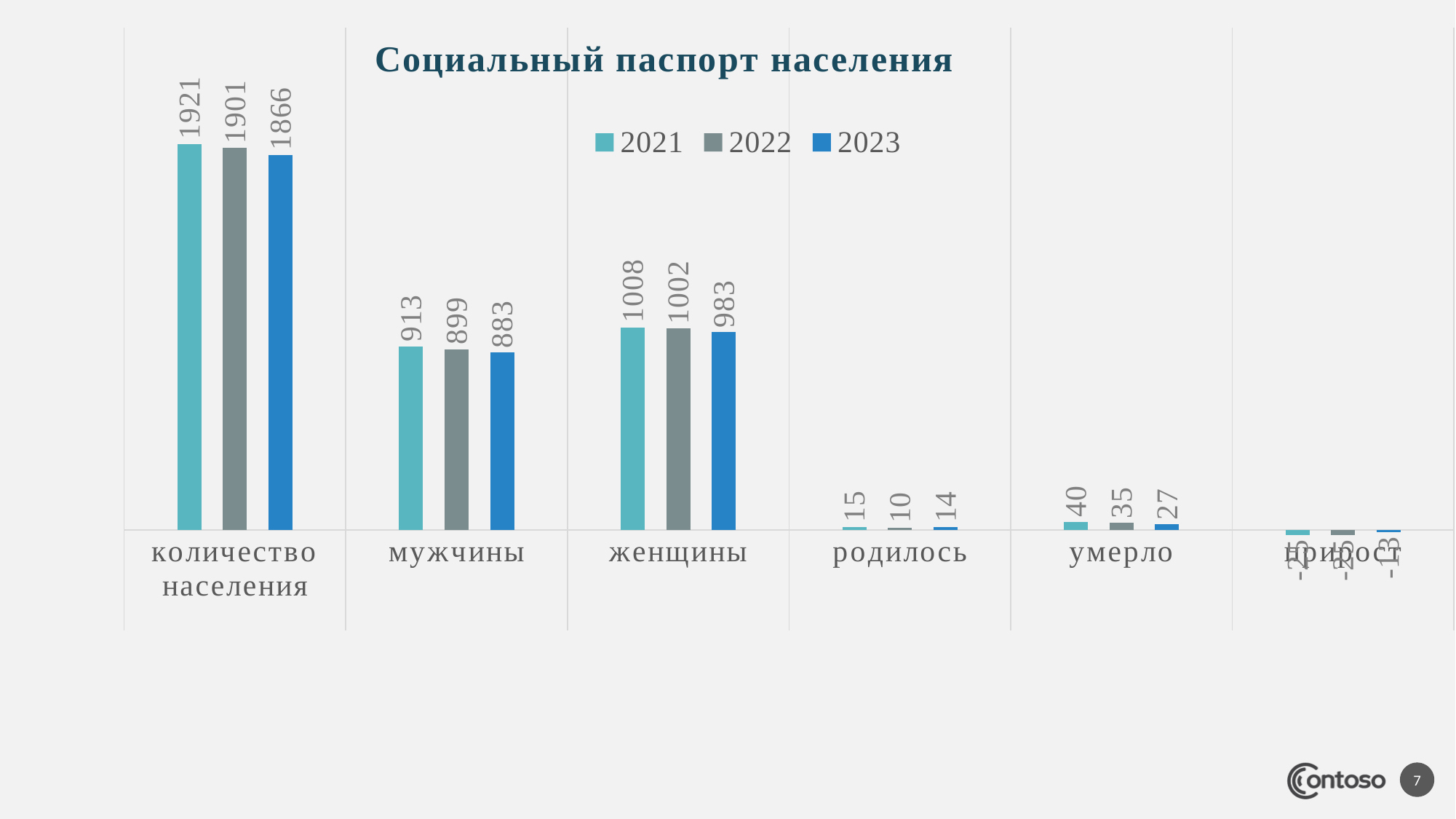

### Chart: Социальный паспорт населения

| Category | 2021 | 2022 | 2023 |
|---|---|---|---|
| количество населения | 1921.0 | 1901.0 | 1866.0 |
| мужчины | 913.0 | 899.0 | 883.0 |
| женщины | 1008.0 | 1002.0 | 983.0 |
| родилось | 15.0 | 10.0 | 14.0 |
| умерло | 40.0 | 35.0 | 27.0 |
| прирост | -25.0 | -25.0 | -13.0 |
7